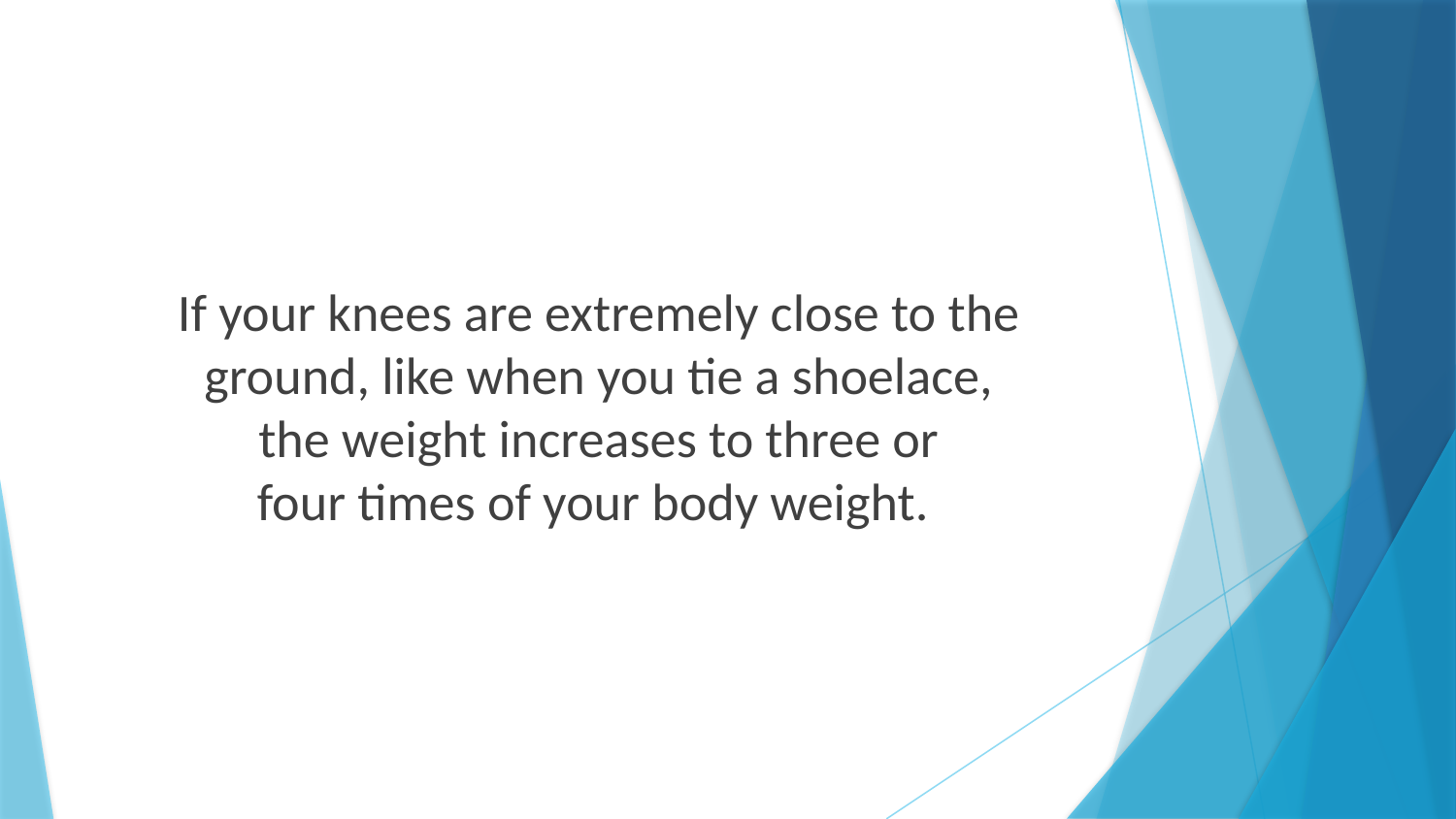

If your knees are extremely close to the ground, like when you tie a shoelace,
the weight increases to three or
four times of your body weight.